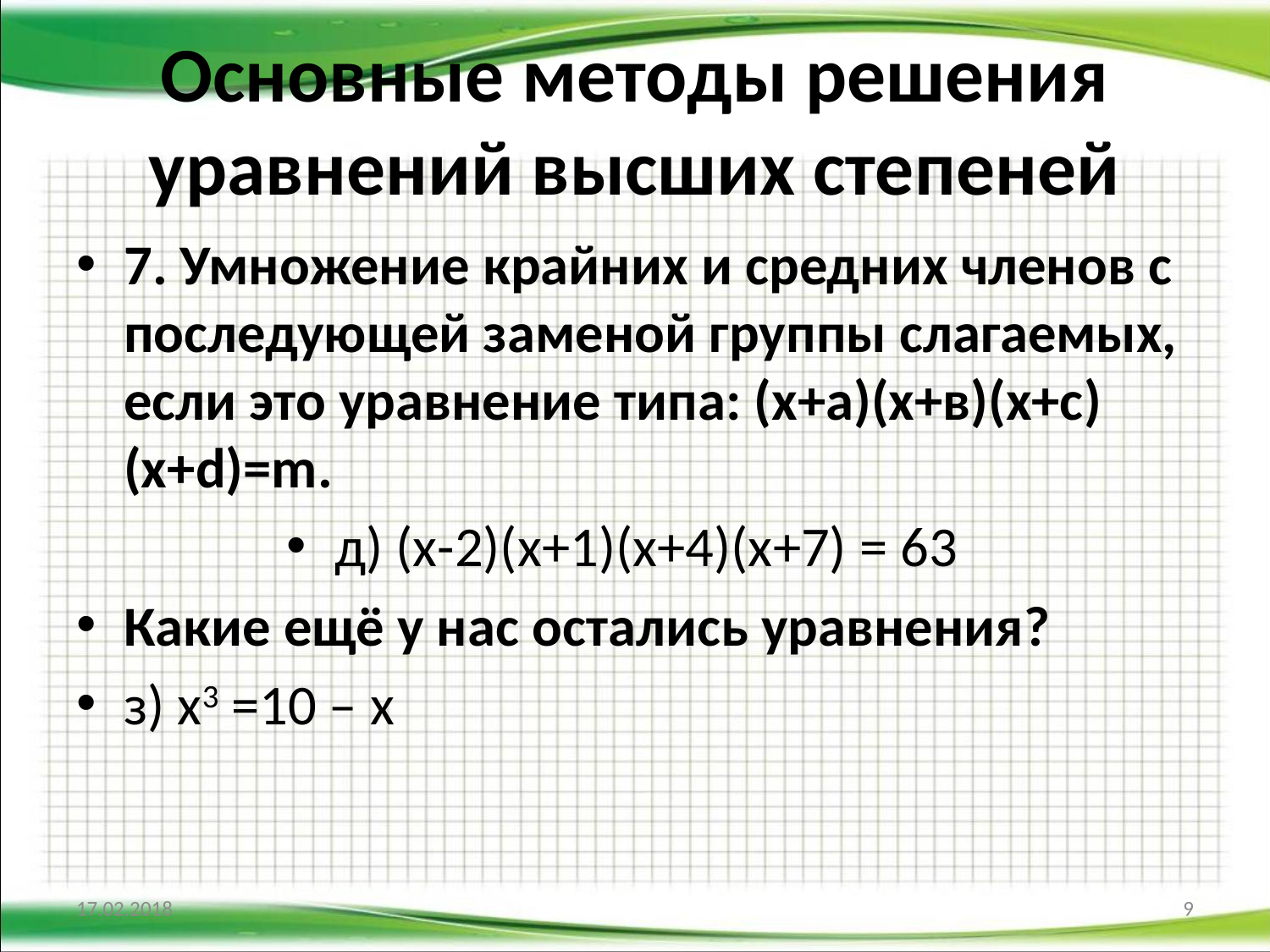

# Основные методы решения уравнений высших степеней
7. Умножение крайних и средних членов с последующей заменой группы слагаемых, если это уравнение типа: (х+а)(х+в)(х+с)(х+d)=m.
д) (х-2)(х+1)(х+4)(х+7) = 63
Какие ещё у нас остались уравнения?
з) х3 =10 – х

17.02.2018
9